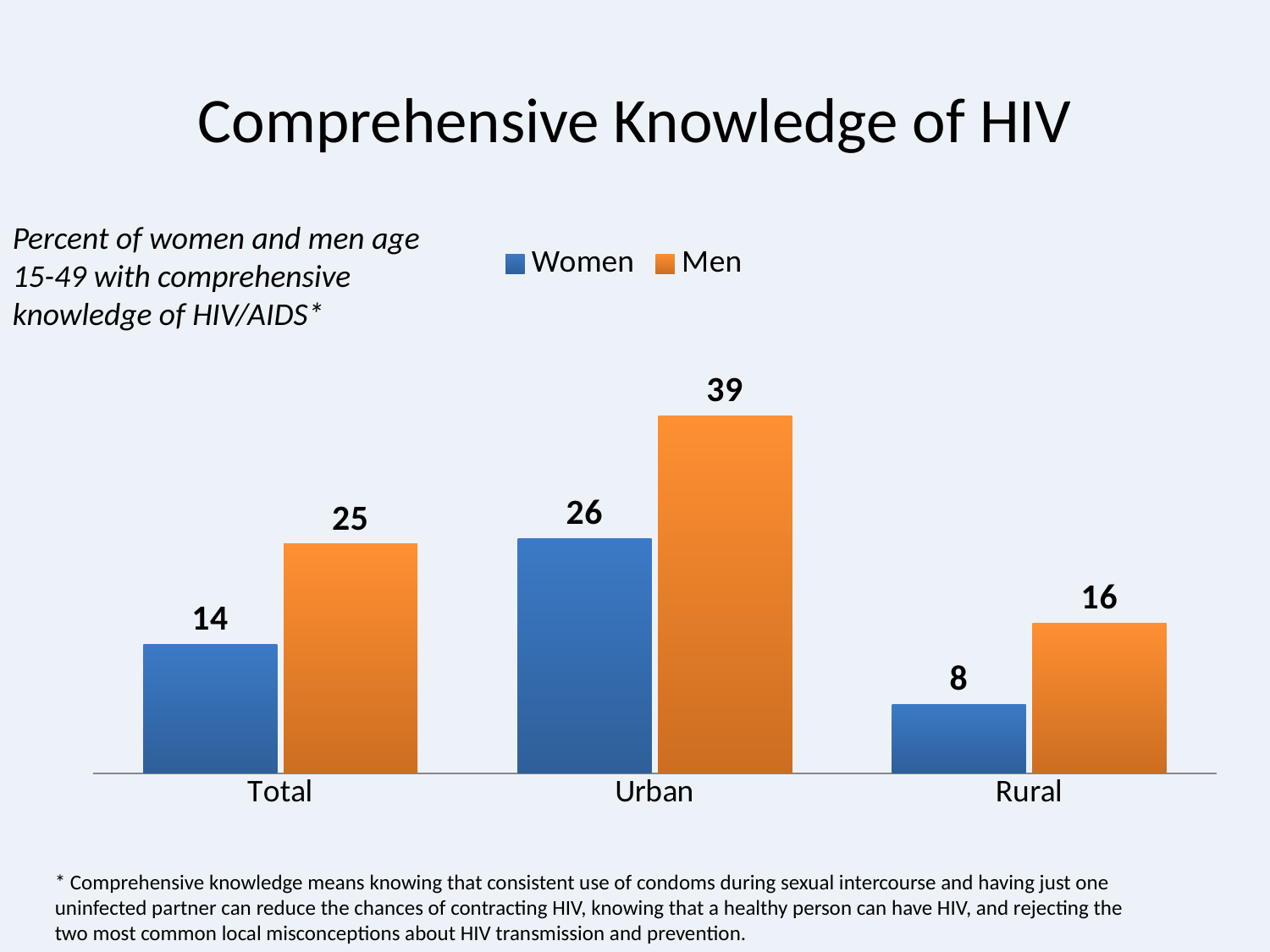

# Comprehensive Knowledge of HIV
Percent of women and men age 15-49 with comprehensive knowledge of HIV/AIDS*

### Chart

| Category | Women | Men |
|---|---|---|
| Total | 14.0 | 24.9 |
| Urban | 25.5 | 38.800000000000004 |
| Rural | 7.5 | 16.3 |
* Comprehensive knowledge means knowing that consistent use of condoms during sexual intercourse and having just one uninfected partner can reduce the chances of contracting HIV, knowing that a healthy person can have HIV, and rejecting the two most common local misconceptions about HIV transmission and prevention.